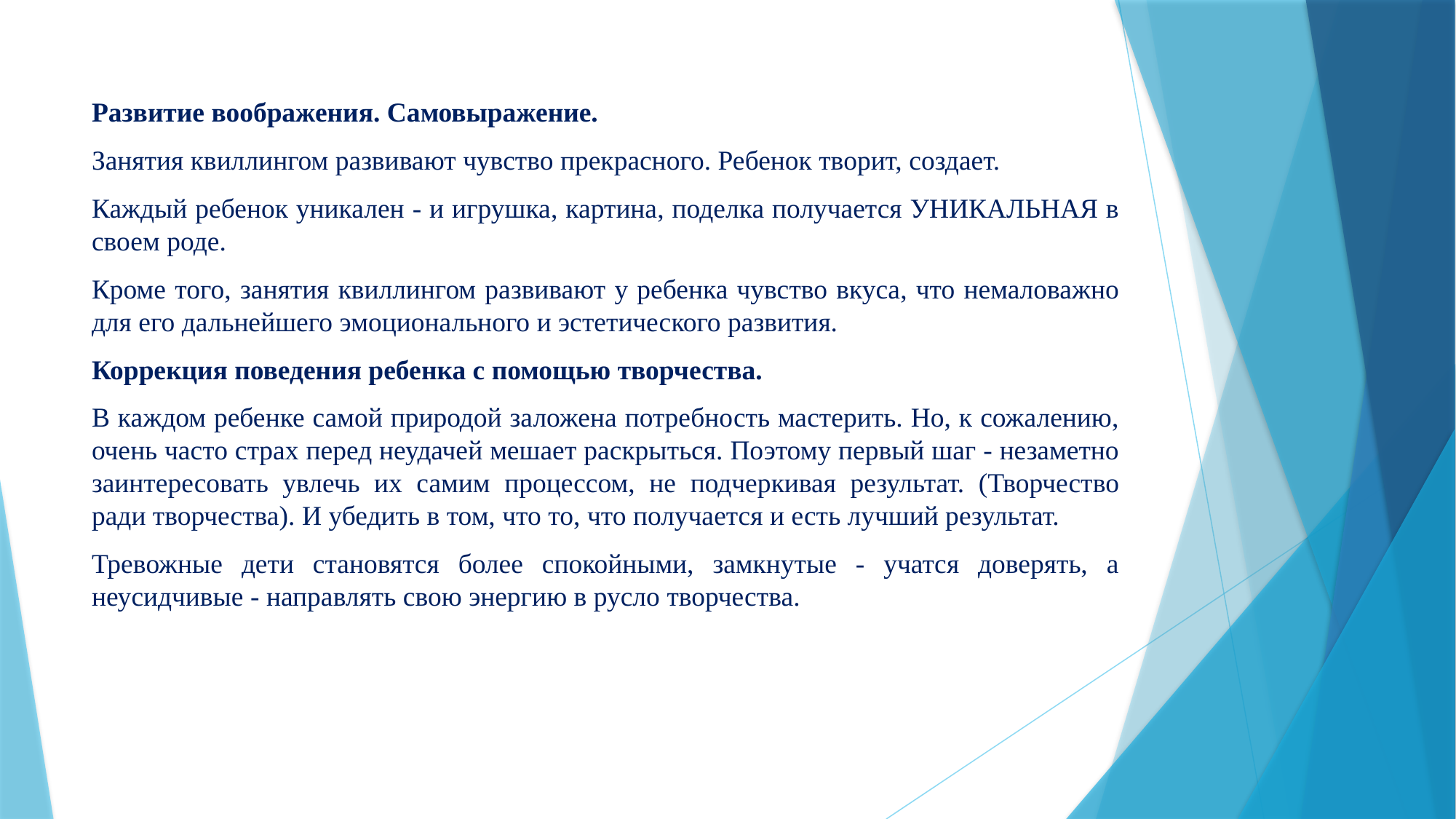

Развитие воображения. Самовыражение.
Занятия квиллингом развивают чувство прекрасного. Ребенок творит, создает.
Каждый ребенок уникален - и игрушка, картина, поделка получается УНИКАЛЬНАЯ в своем роде.
Кроме того, занятия квиллингом развивают у ребенка чувство вкуса, что немаловажно для его дальнейшего эмоционального и эстетического развития.
Коррекция поведения ребенка с помощью творчества.
В каждом ребенке самой природой заложена потребность мастерить. Но, к сожалению, очень часто страх перед неудачей мешает раскрыться. Поэтому первый шаг - незаметно заинтересовать увлечь их самим процессом, не подчеркивая результат. (Творчество ради творчества). И убедить в том, что то, что получается и есть лучший результат.
Тревожные дети становятся более спокойными, замкнутые - учатся доверять, а неусидчивые - направлять свою энергию в русло творчества.